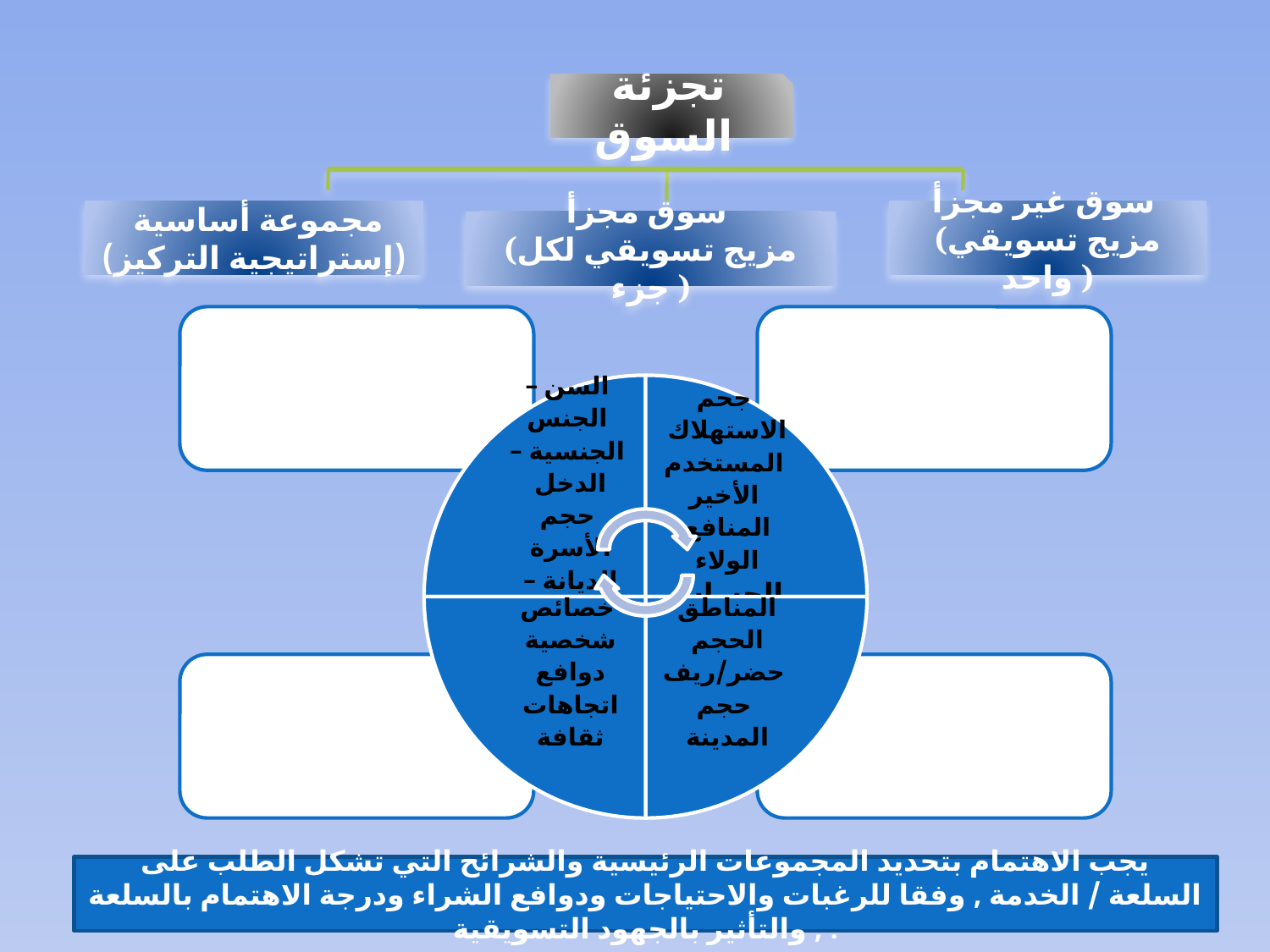

تجزئة السوق
مجموعة أساسية
(إستراتيجية التركيز)
سوق غير مجزأ
(مزيج تسويقي واحد )
سوق مجزأ
(مزيج تسويقي لكل جزء )
السن – الجنس
الجنسية – الدخل
الديانة –
عوامل ديموغرافية
المنافع
عوامل تتعلق بالمنتج
المناطق
الحجم
حضر/ريف
حجم المدينة
عوامل جغرافية
دوافع
اتجاهات
ثقافة
عوامل سيكولوجية
يجب الاهتمام بتحديد المجموعات الرئيسية والشرائح التي تشكل الطلب على السلعة / الخدمة , وفقا للرغبات والاحتياجات ودوافع الشراء ودرجة الاهتمام بالسلعة , والتأثير بالجهود التسويقية .
الدكتور عيسى قداده
41